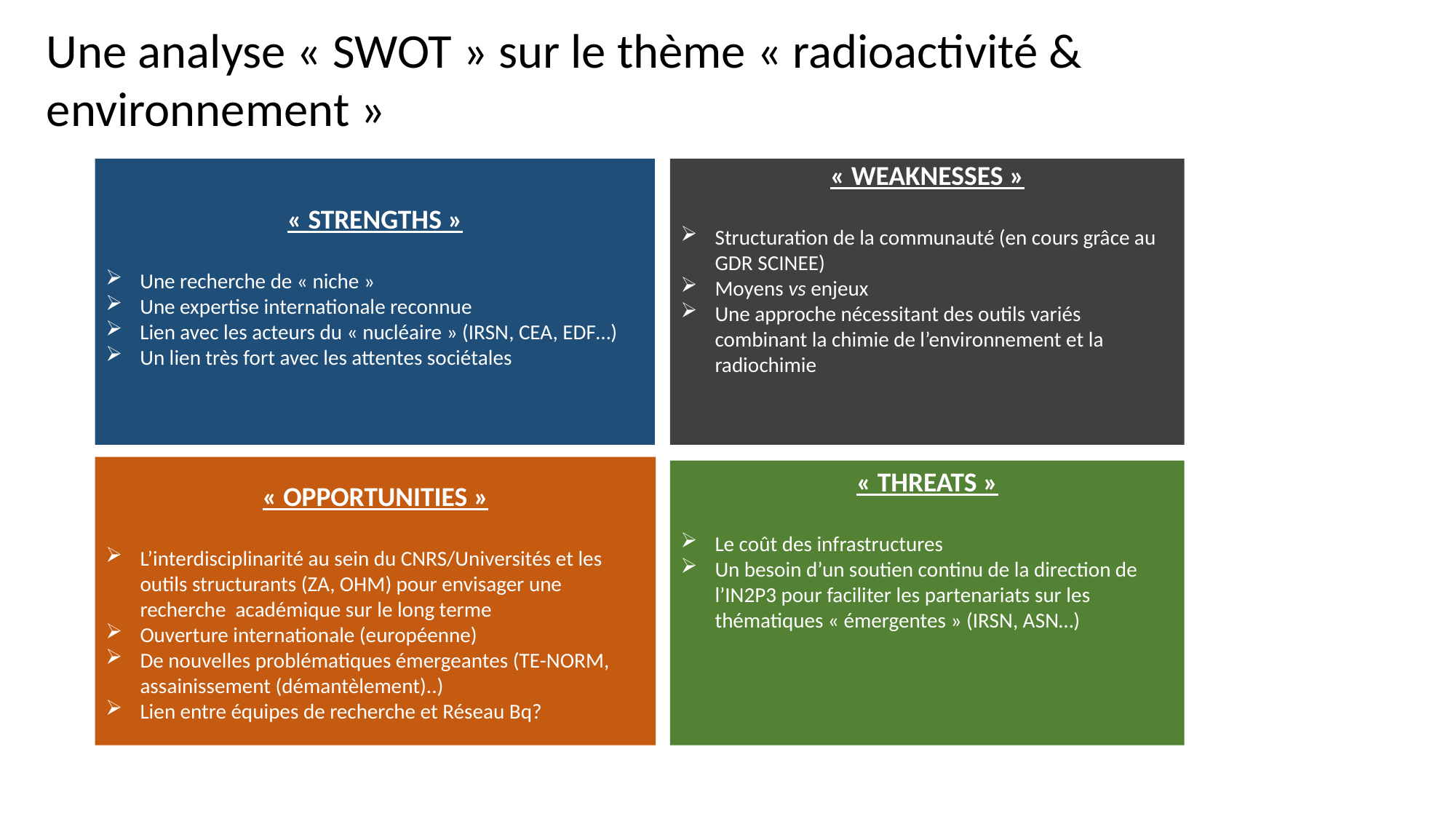

Une analyse « SWOT » sur le thème « radioactivité & environnement »

« WEAKNESSES »

Structuration de la communauté (en cours grâce au GDR SCINEE)
Moyens vs enjeux
Une approche nécessitant des outils variés combinant la chimie de l’environnement et la radiochimie

« STRENGTHS »

Une recherche de « niche »
Une expertise internationale reconnue
Lien avec les acteurs du « nucléaire » (IRSN, CEA, EDF…)
Un lien très fort avec les attentes sociétales

« OPPORTUNITIES »

L’interdisciplinarité au sein du CNRS/Universités et les outils structurants (ZA, OHM) pour envisager une recherche  académique sur le long terme
Ouverture internationale (européenne)
De nouvelles problématiques émergeantes (TE-NORM, assainissement (démantèlement)..)
Lien entre équipes de recherche et Réseau Bq?
« THREATS »

Le coût des infrastructures
Un besoin d’un soutien continu de la direction de l’IN2P3 pour faciliter les partenariats sur les thématiques « émergentes » (IRSN, ASN…)